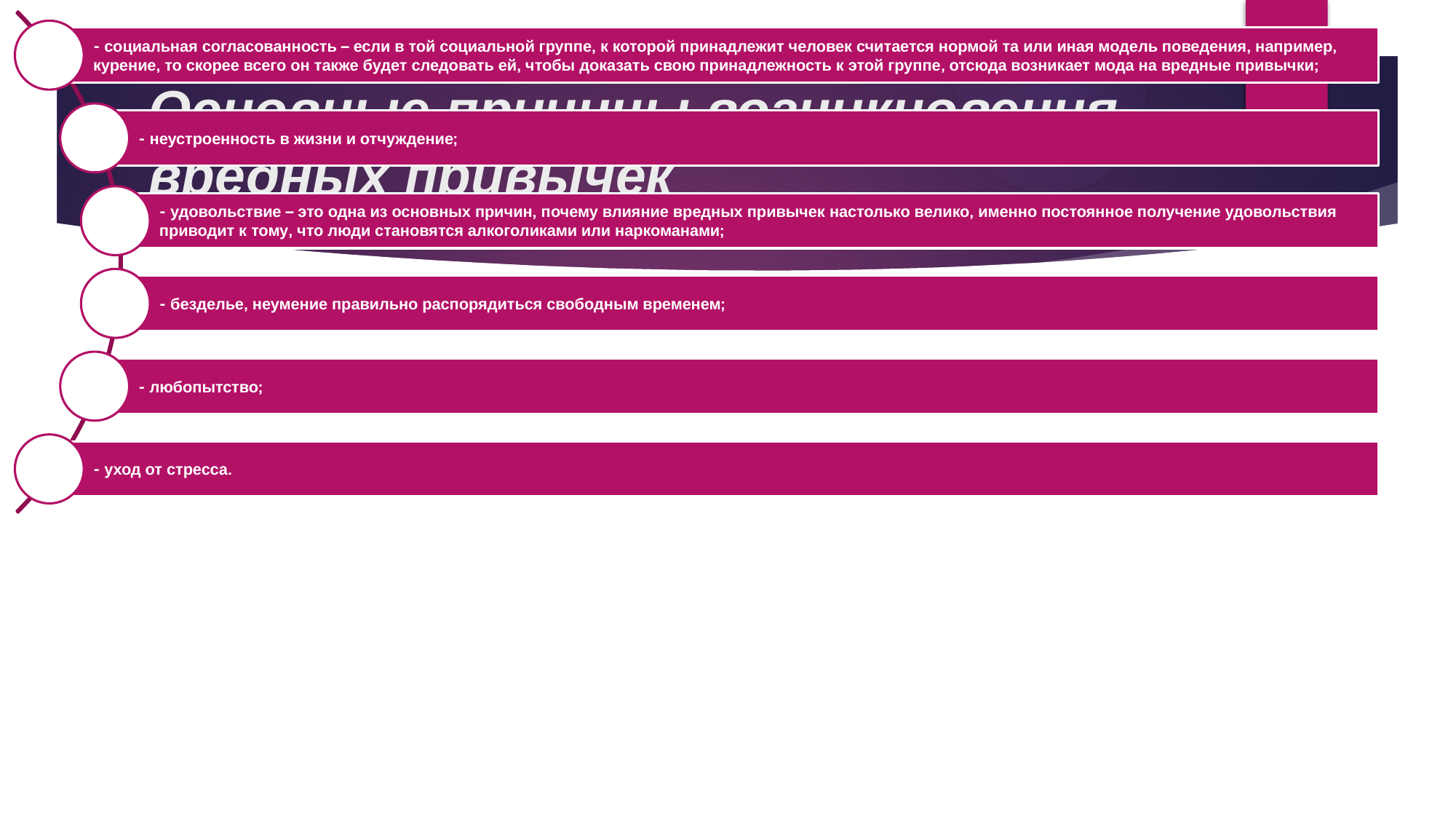

# Основные причины возникновения вредных привычек
- социальная согласованность – если в той социальной группе, к которой принадлежит человек считается нормой та или иная модель поведения, например, курение, то скорее всего он также будет следовать ей, чтобы доказать свою принадлежность к этой группе, отсюда возникает мода на вредные привычки;
- неустроенность в жизни и отчуждение;
- удовольствие – это одна из основных причин, почему влияние вредных привычек настолько велико, именно постоянное получение удовольствия приводит к тому, что люди становятся алкоголиками или наркоманами;
- безделье, неумение правильно распорядиться свободным временем;
- любопытство;
- уход от стресса.